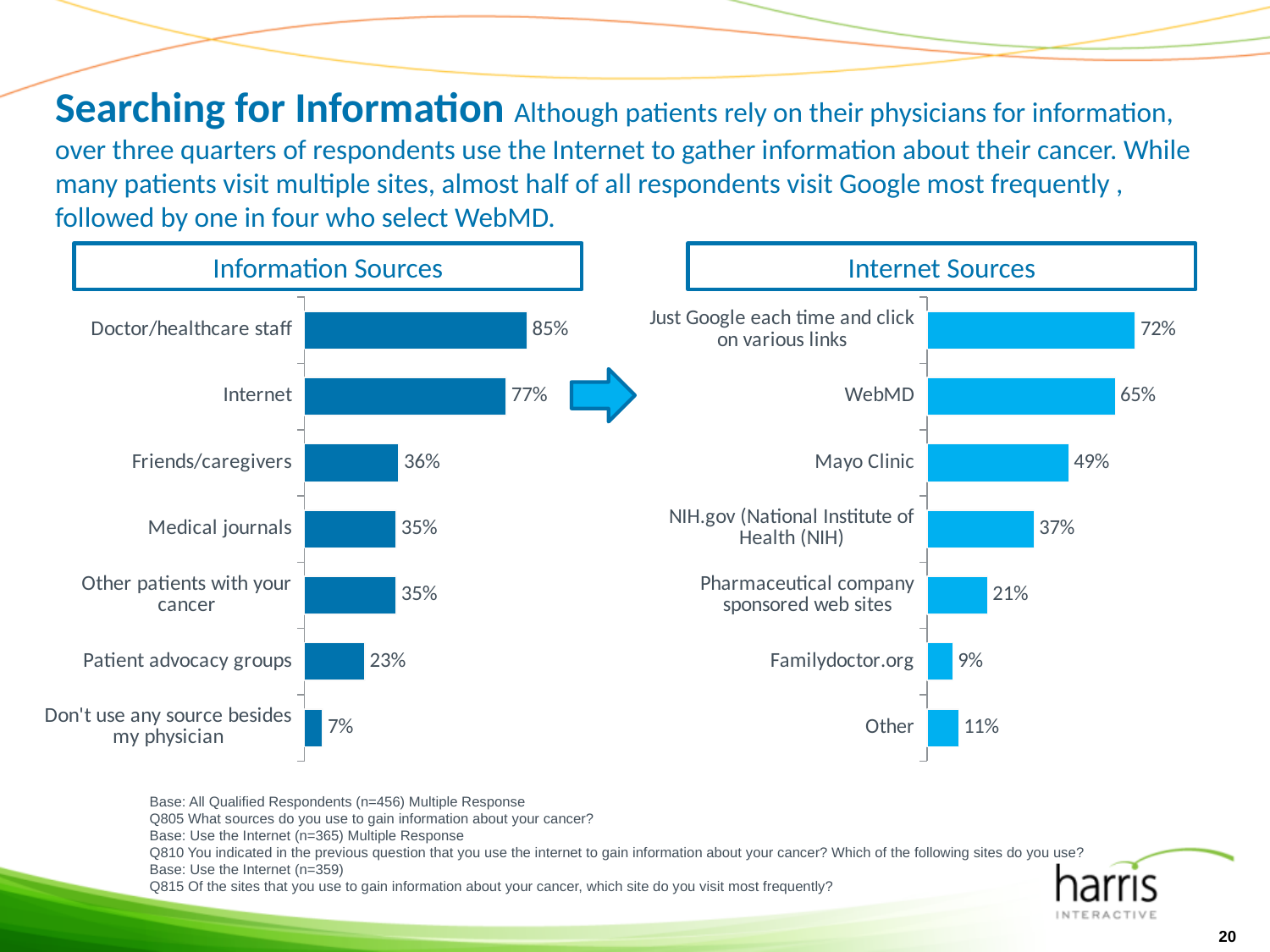

# Searching for Information Although patients rely on their physicians for information, over three quarters of respondents use the Internet to gather information about their cancer. While many patients visit multiple sites, almost half of all respondents visit Google most frequently , followed by one in four who select WebMD.
Information Sources
Internet Sources

### Chart

| Category | Total  |
|---|---|
| Doctor/healthcare staff | 0.8500000000000006 |
| Internet | 0.7700000000000053 |
| Friends/caregivers | 0.3600000000000003 |
| Medical journals | 0.3500000000000003 |
| Other patients with your cancer | 0.3500000000000003 |
| Patient advocacy groups | 0.23 |
| Don't use any source besides my physician | 0.07000000000000002 |

### Chart

| Category | Total  |
|---|---|
| Just Google each time and click on various links | 0.7200000000000006 |
| WebMD | 0.650000000000005 |
| Mayo Clinic | 0.4900000000000003 |
| NIH.gov (National Institute of Health (NIH) | 0.3700000000000004 |
| Pharmaceutical company sponsored web sites | 0.21000000000000021 |
| Familydoctor.org | 0.09000000000000002 |
| Other | 0.11 |
Base: All Qualified Respondents (n=456) Multiple Response
Q805 What sources do you use to gain information about your cancer?
Base: Use the Internet (n=365) Multiple Response
Q810 You indicated in the previous question that you use the internet to gain information about your cancer? Which of the following sites do you use?
Base: Use the Internet (n=359)
Q815 Of the sites that you use to gain information about your cancer, which site do you visit most frequently?
20